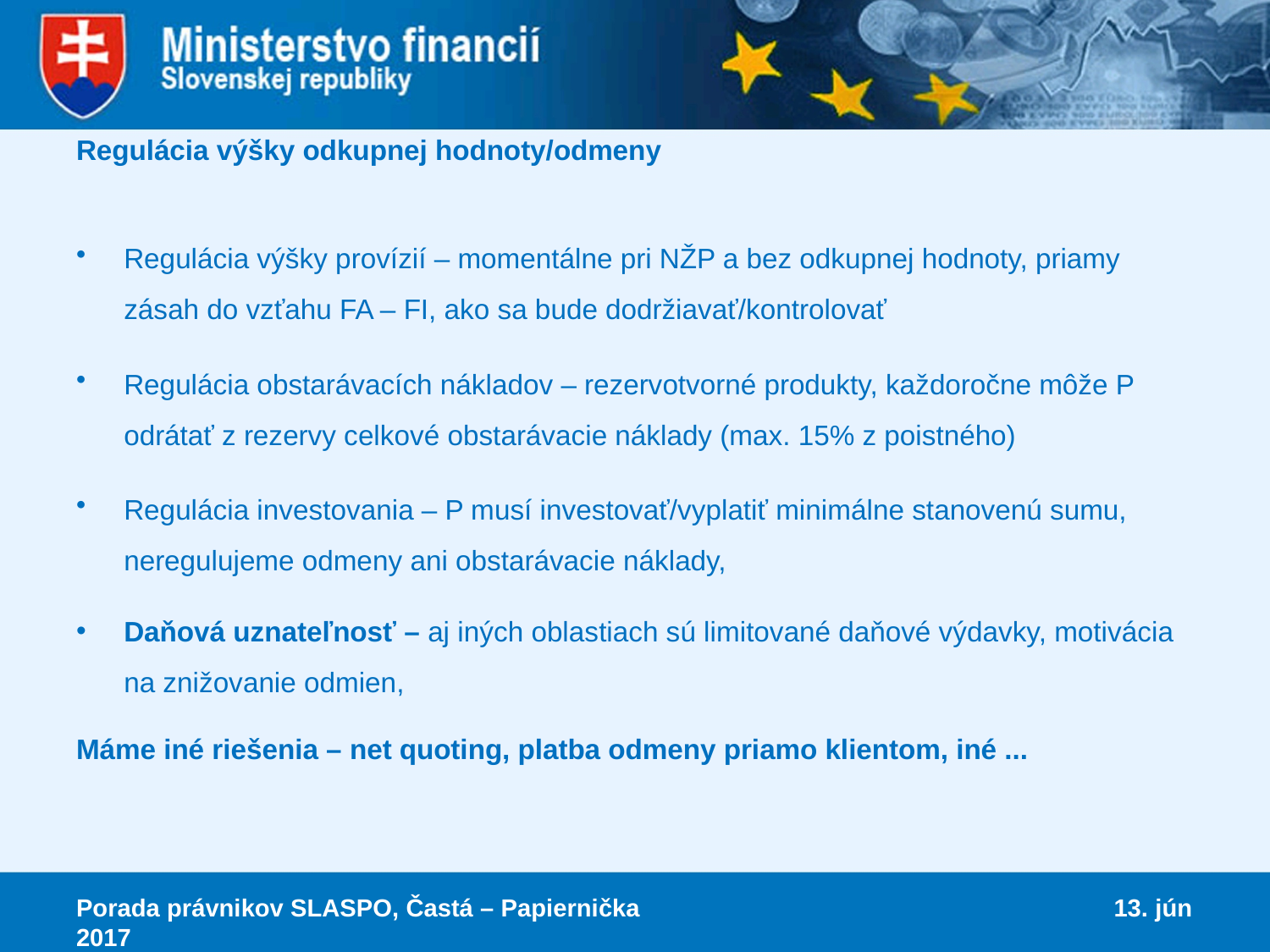

Regulácia výšky odkupnej hodnoty/odmeny
Regulácia výšky provízií – momentálne pri NŽP a bez odkupnej hodnoty, priamy zásah do vzťahu FA – FI, ako sa bude dodržiavať/kontrolovať
Regulácia obstarávacích nákladov – rezervotvorné produkty, každoročne môže P odrátať z rezervy celkové obstarávacie náklady (max. 15% z poistného)
Regulácia investovania – P musí investovať/vyplatiť minimálne stanovenú sumu, neregulujeme odmeny ani obstarávacie náklady,
Daňová uznateľnosť – aj iných oblastiach sú limitované daňové výdavky, motivácia na znižovanie odmien,
Máme iné riešenia – net quoting, platba odmeny priamo klientom, iné ...

Porada právnikov SLASPO, Častá – Papiernička                                                                    13. jún 2017